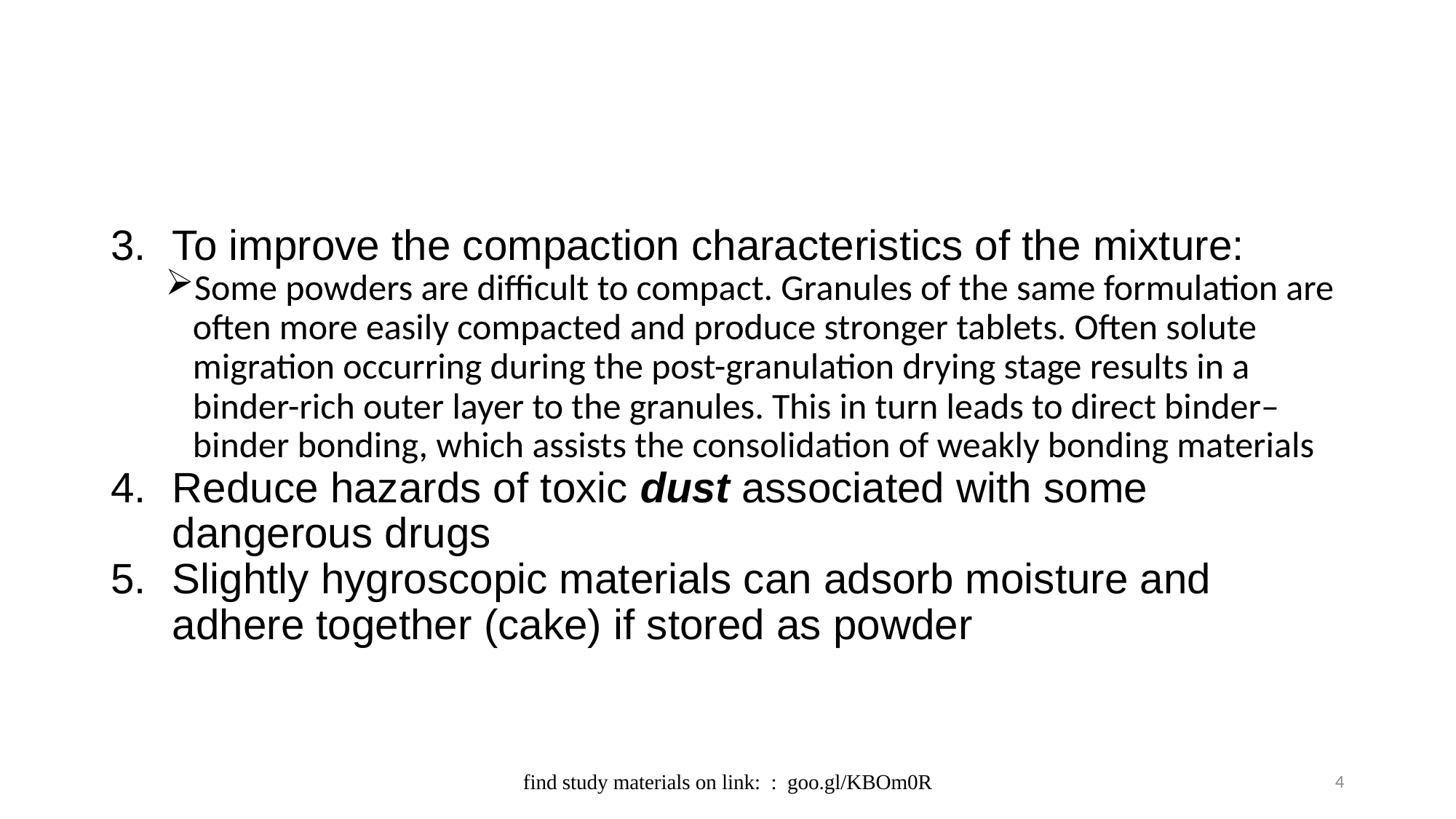

#
To improve the compaction characteristics of the mixture:
Some powders are difficult to compact. Granules of the same formulation are often more easily compacted and produce stronger tablets. Often solute migration occurring during the post-granulation drying stage results in a binder-rich outer layer to the granules. This in turn leads to direct binder–binder bonding, which assists the consolidation of weakly bonding materials
Reduce hazards of toxic dust associated with some dangerous drugs
Slightly hygroscopic materials can adsorb moisture and adhere together (cake) if stored as powder

find study materials on link:  :  goo.gl/KBOm0R
4